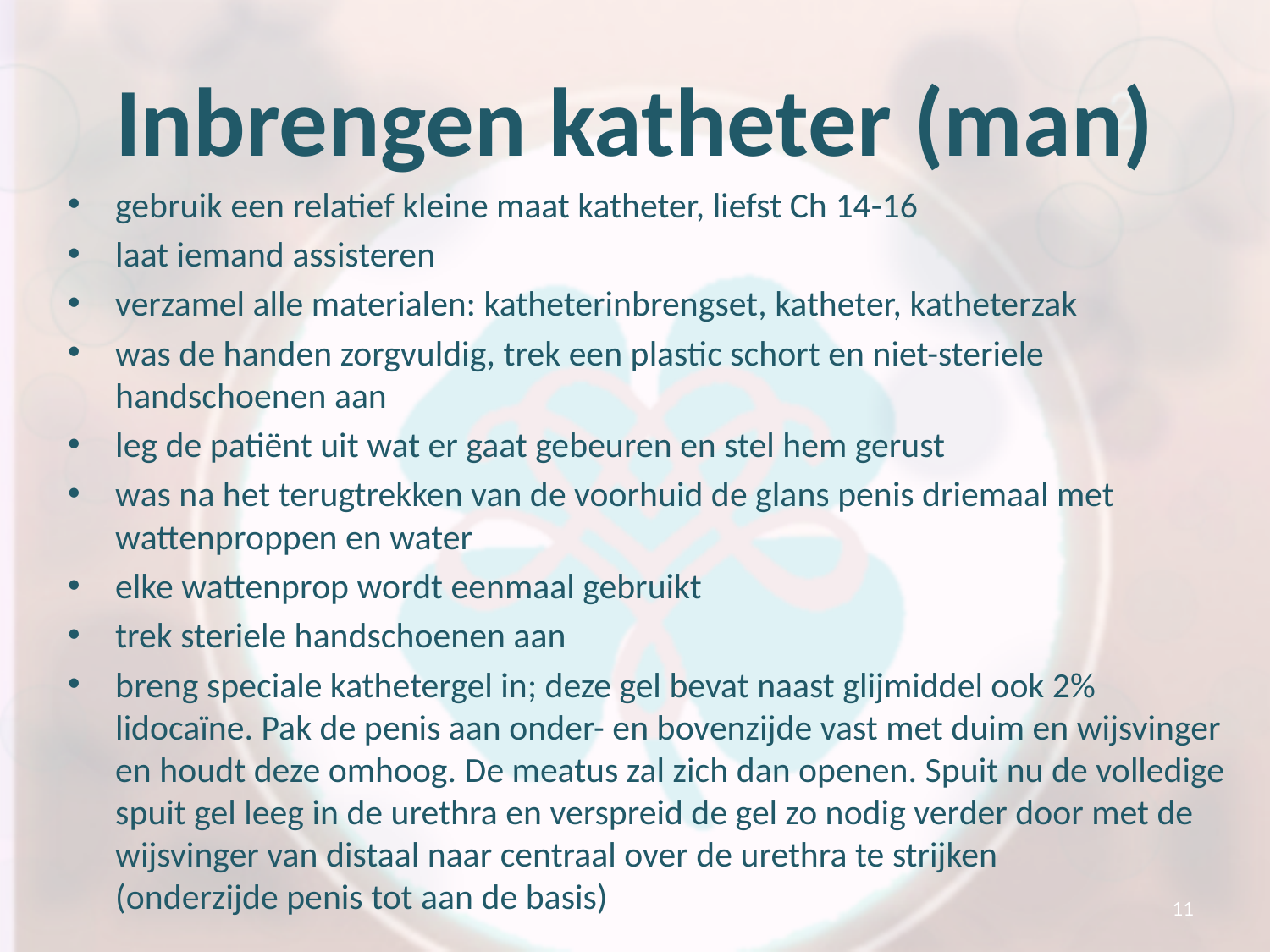

# Inbrengen katheter (man)
gebruik een relatief kleine maat katheter, liefst Ch 14-16
laat iemand assisteren
verzamel alle materialen: katheterinbrengset, katheter, katheterzak
was de handen zorgvuldig, trek een plastic schort en niet-steriele handschoenen aan
leg de patiënt uit wat er gaat gebeuren en stel hem gerust
was na het terugtrekken van de voorhuid de glans penis driemaal met wattenproppen en water
elke wattenprop wordt eenmaal gebruikt
trek steriele handschoenen aan
breng speciale kathetergel in; deze gel bevat naast glijmiddel ook 2% lidocaïne. Pak de penis aan onder- en bovenzijde vast met duim en wijsvinger en houdt deze omhoog. De meatus zal zich dan openen. Spuit nu de volledige spuit gel leeg in de urethra en verspreid de gel zo nodig verder door met de wijsvinger van distaal naar centraal over de urethra te strijken
(onderzijde penis tot aan de basis)
11